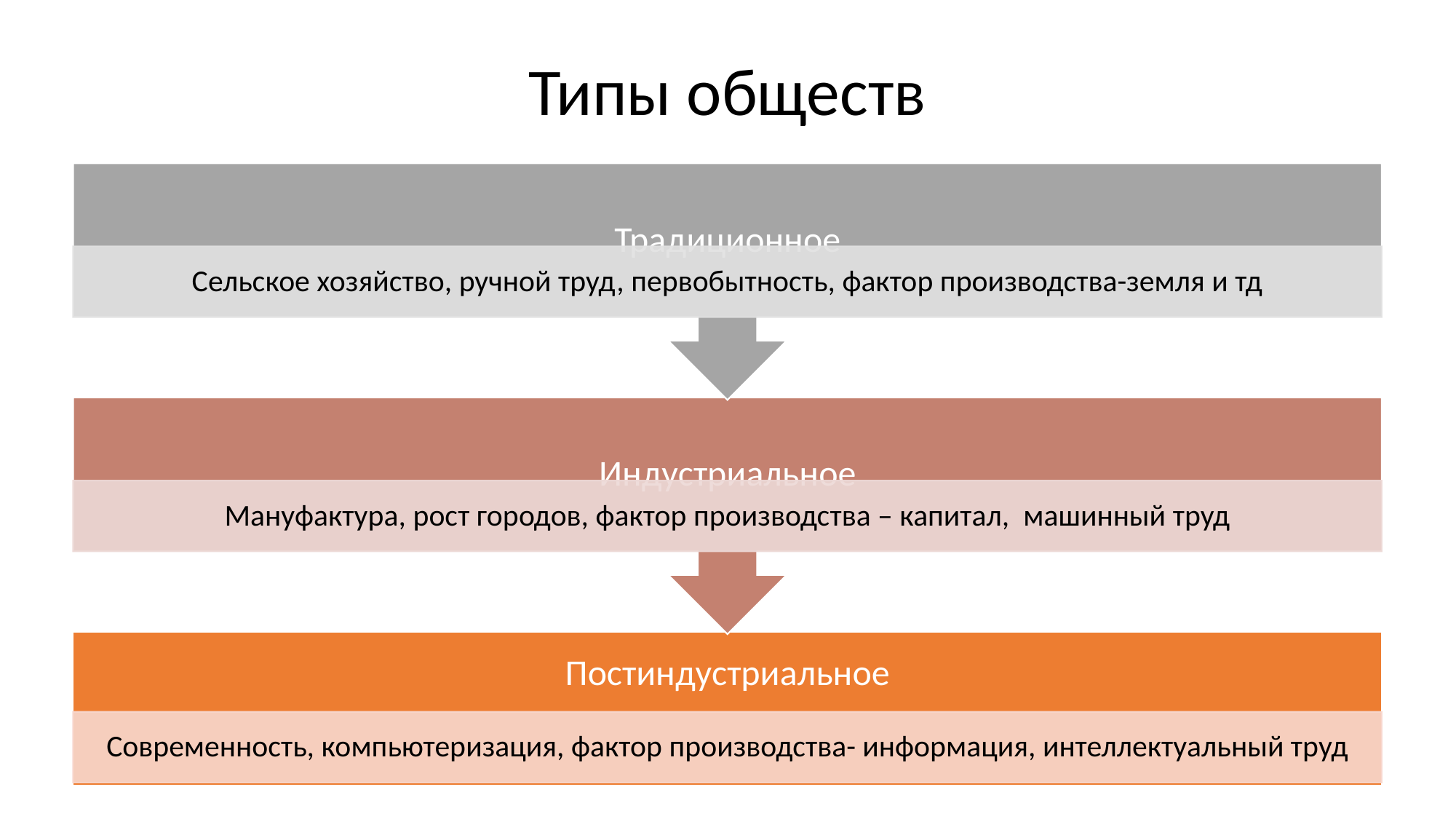

# Типы обществ
Постиндустриальное
Современность, компьютеризация, фактор производства- информация, интеллектуальный труд
Индустриальное
Мануфактура, рост городов, фактор производства – капитал,  машинный труд
Традиционное
Сельское хозяйство, ручной труд, первобытность, фактор производства-земля и тд